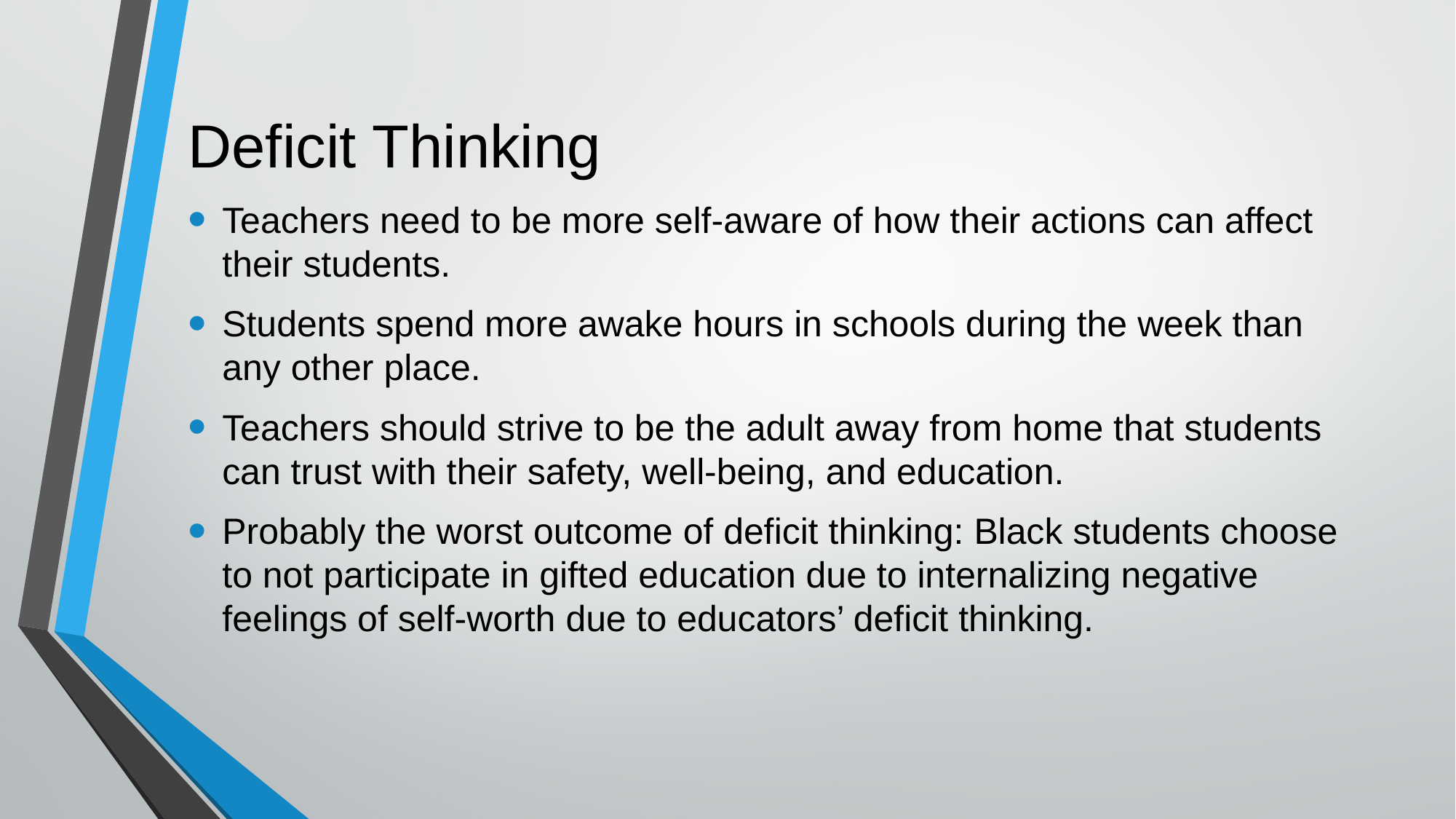

# Deficit Thinking
Teachers need to be more self-aware of how their actions can affect their students.
Students spend more awake hours in schools during the week than any other place.
Teachers should strive to be the adult away from home that students can trust with their safety, well-being, and education.
Probably the worst outcome of deficit thinking: Black students choose to not participate in gifted education due to internalizing negative feelings of self-worth due to educators’ deficit thinking.